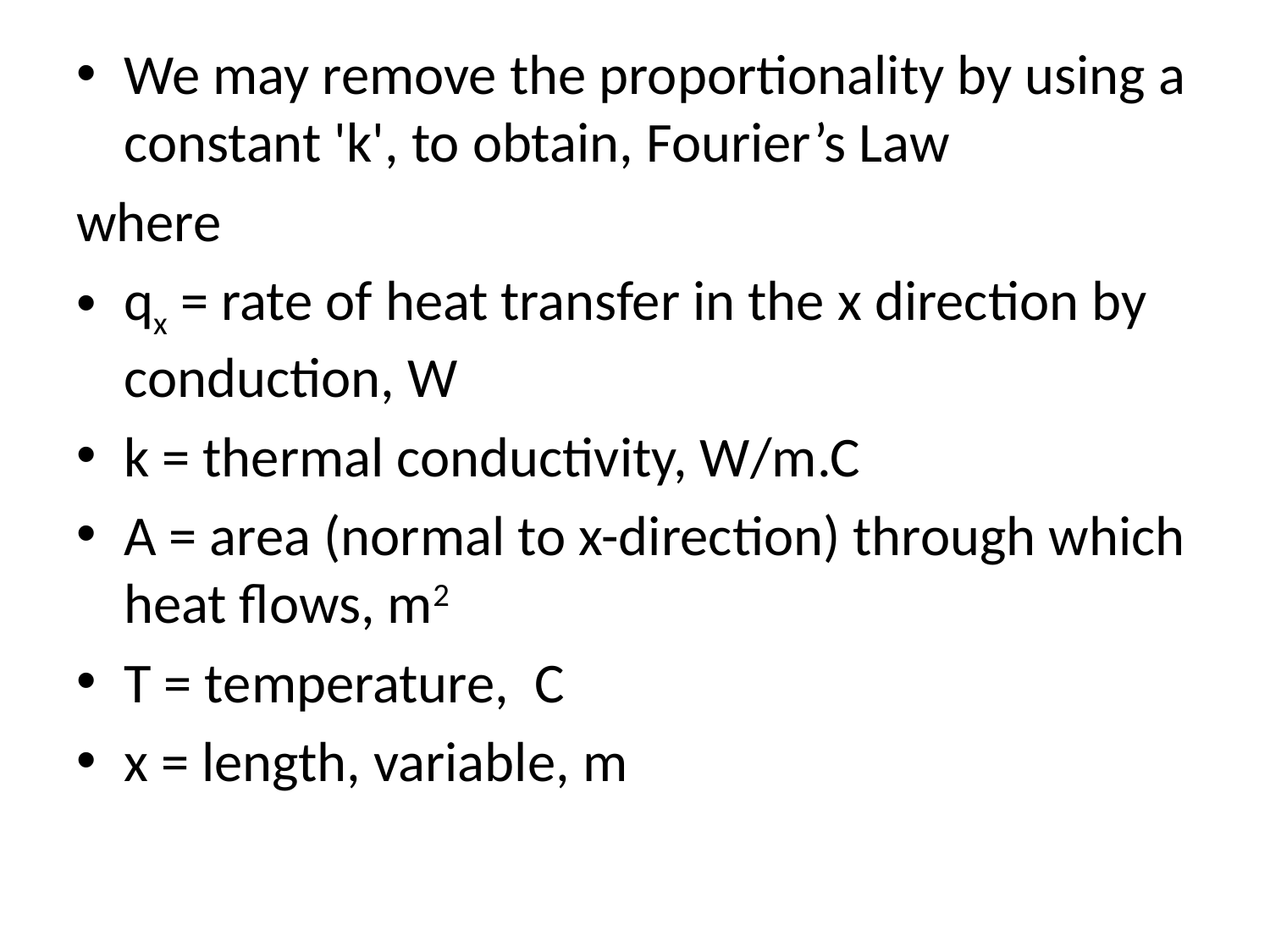

We may remove the proportionality by using a constant 'k', to obtain, Fourier’s Law
where
qx = rate of heat transfer in the x direction by conduction, W
k = thermal conductivity, W/m.C
A = area (normal to x-direction) through which heat flows, m2
T = temperature,  C
x = length, variable, m